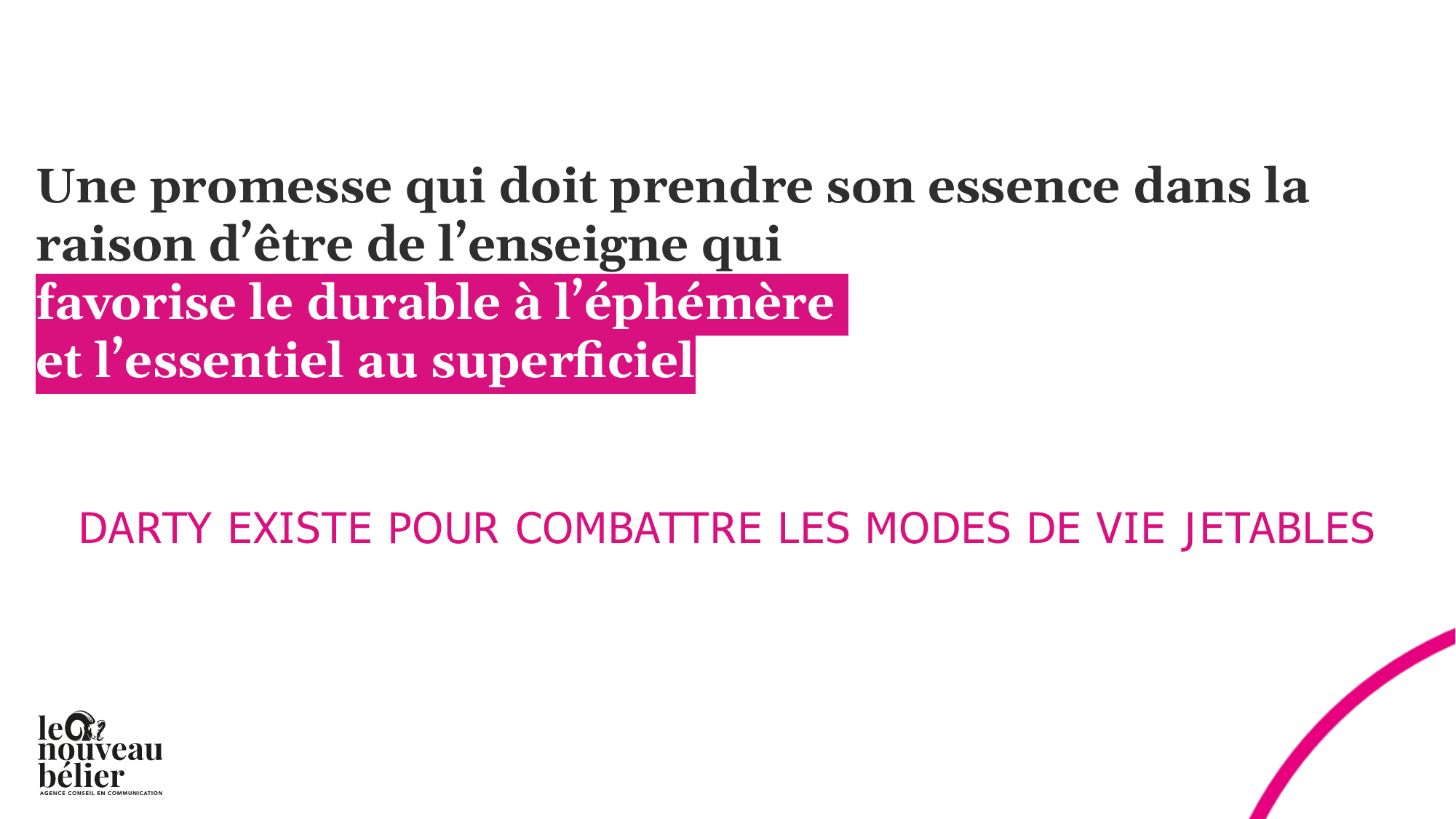

# Une promesse qui doit prendre son essence dans la raison d’être de l’enseigne qui favorise le durable à l’éphémère et l’essentiel au superficiel
Darty existe pour combattre les modes de vie jetables